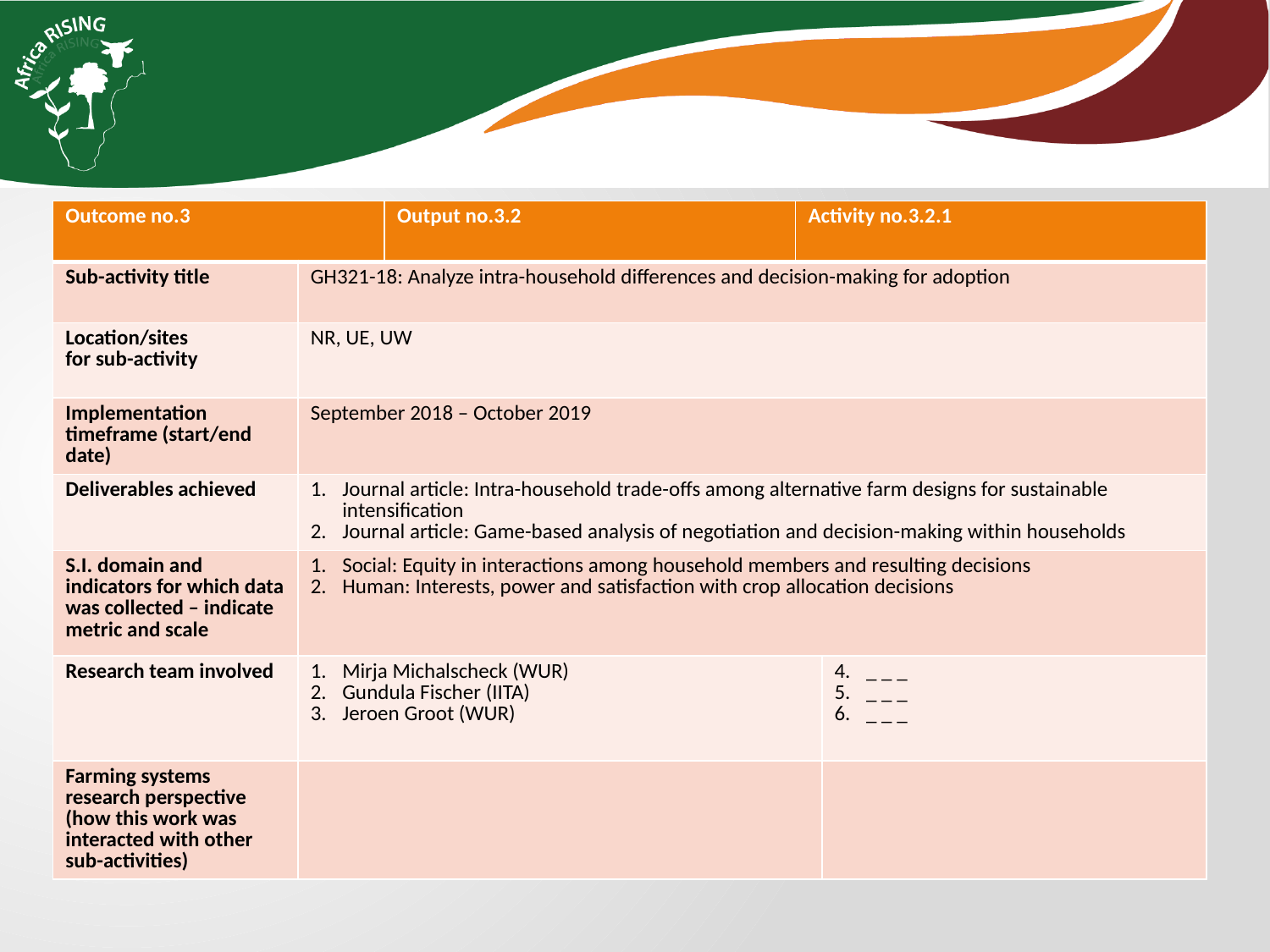

| Outcome no.3 |  | Output no.3.2 | Activity no.3.2.1 |  |
| --- | --- | --- | --- | --- |
| Sub-activity title | GH321-18: Analyze intra-household differences and decision-making for adoption |  |  |  |
| Location/sites for sub-activity | NR, UE, UW |  |  |  |
| Implementation timeframe (start/end date) | September 2018 – October 2019 |  |  |  |
| Deliverables achieved | Journal article: Intra-household trade-offs among alternative farm designs for sustainable intensification Journal article: Game-based analysis of negotiation and decision-making within households |  |  |  |
| S.I. domain and indicators for which data was collected – indicate metric and scale | Social: Equity in interactions among household members and resulting decisions Human: Interests, power and satisfaction with crop allocation decisions |  |  |  |
| Research team involved | Mirja Michalscheck (WUR) Gundula Fischer (IITA) Jeroen Groot (WUR) |  |  | \_ \_ \_ \_ \_ \_ \_ \_ \_ |
| Farming systems research perspective (how this work was interacted with other sub-activities) |  |  |  |  |